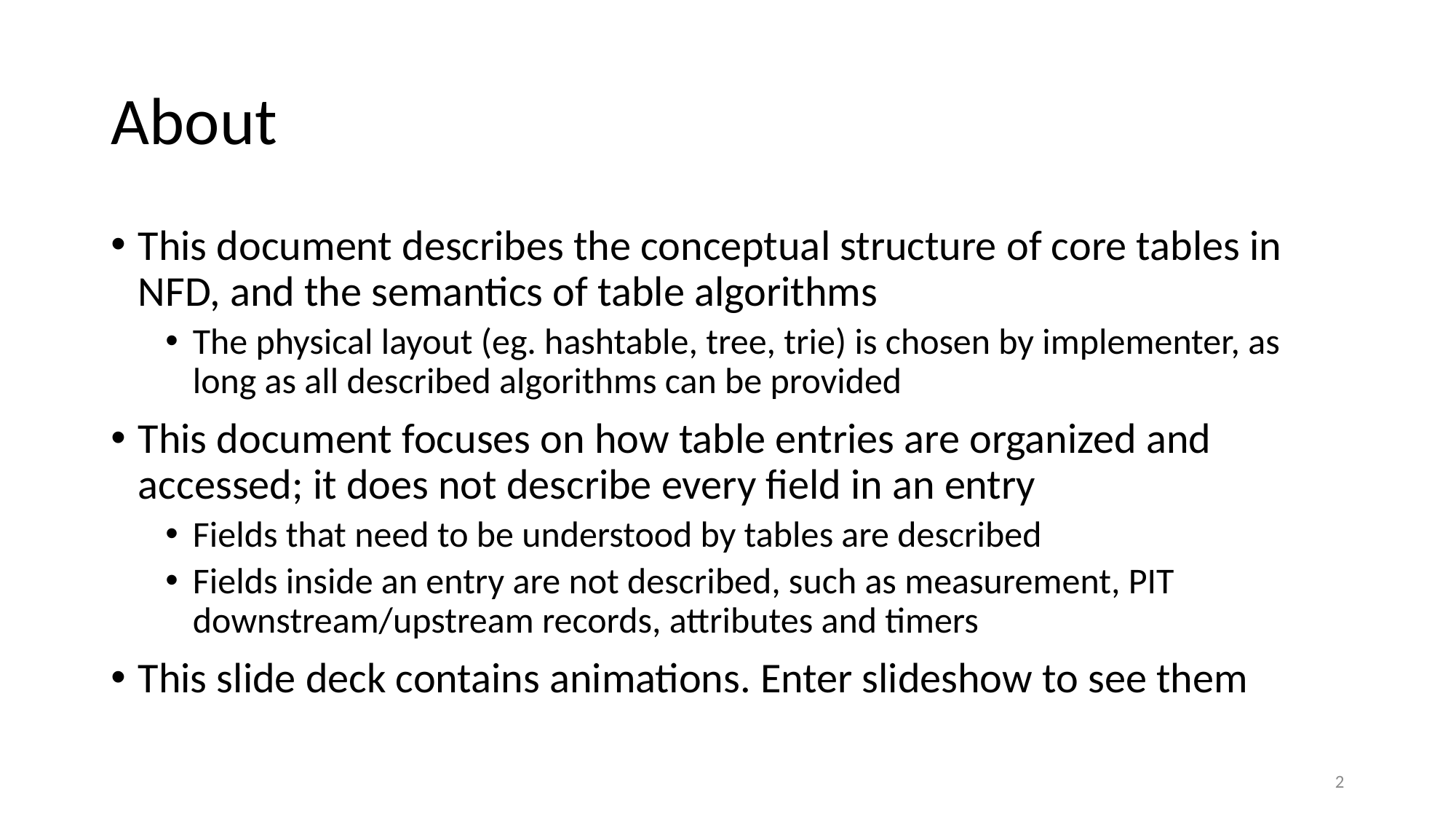

# About
This document describes the conceptual structure of core tables in NFD, and the semantics of table algorithms
The physical layout (eg. hashtable, tree, trie) is chosen by implementer, as long as all described algorithms can be provided
This document focuses on how table entries are organized and accessed; it does not describe every field in an entry
Fields that need to be understood by tables are described
Fields inside an entry are not described, such as measurement, PIT downstream/upstream records, attributes and timers
This slide deck contains animations. Enter slideshow to see them
2